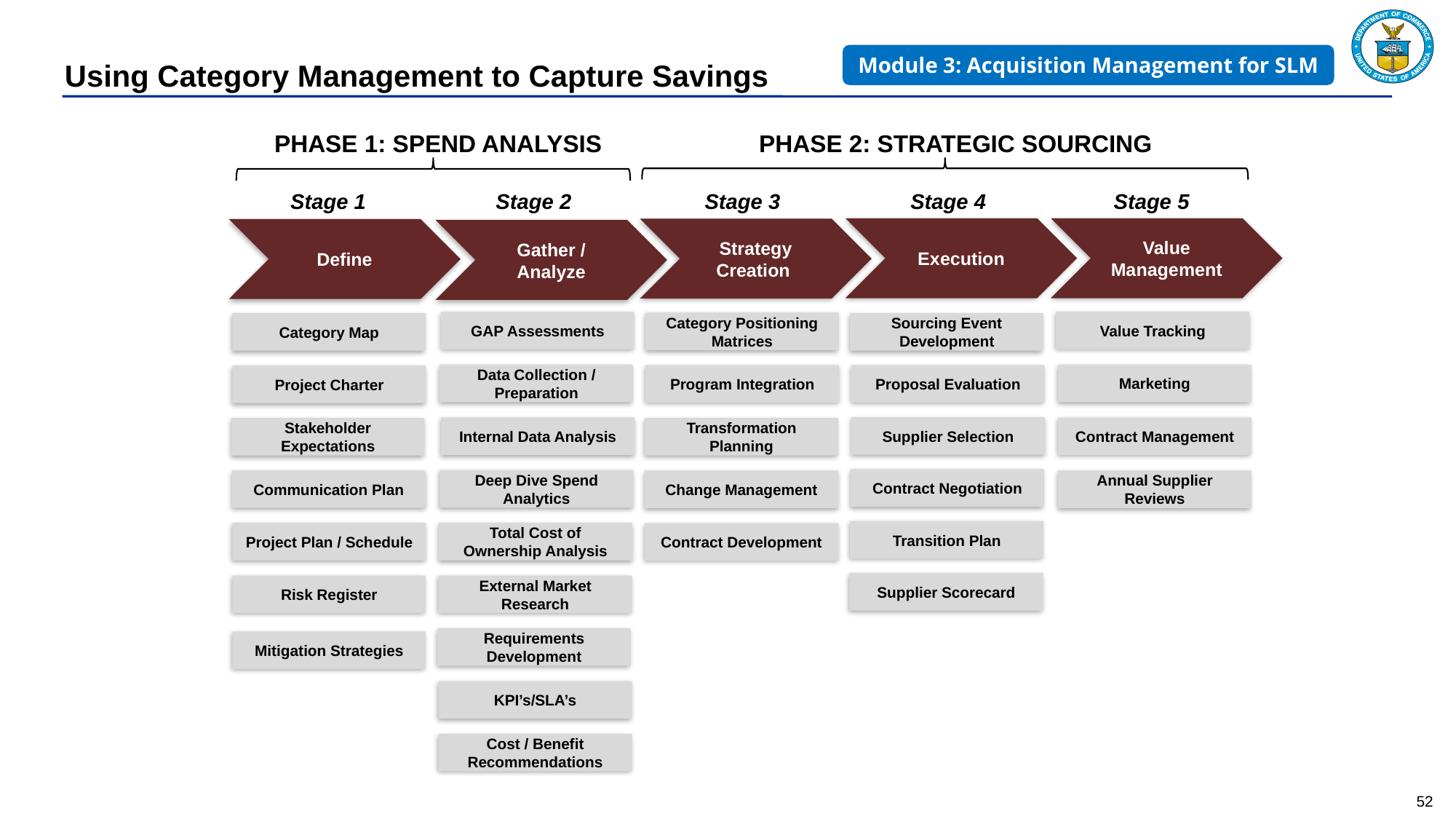

Module 3: Acquisition Management for SLM
# Using Category Management to Capture Savings
PHASE 1: SPEND ANALYSIS
PHASE 2: STRATEGIC SOURCING
Stage 1
Stage 2
Stage 3
Stage 4
Stage 5
Execution
Value Management
Strategy Creation
Define
Gather / Analyze
Value Tracking
GAP Assessments
Category Positioning Matrices
Category Map
Sourcing Event Development
Data Collection / Preparation
Marketing
Proposal Evaluation
Program Integration
Project Charter
Supplier Selection
Internal Data Analysis
Contract Management
Transformation Planning
Stakeholder Expectations
Contract Negotiation
Deep Dive Spend Analytics
Communication Plan
Annual Supplier Reviews
Change Management
Transition Plan
Project Plan / Schedule
Total Cost of Ownership Analysis
Contract Development
Supplier Scorecard
Risk Register
External Market Research
Requirements Development
Mitigation Strategies
KPI’s/SLA’s
Cost / Benefit Recommendations